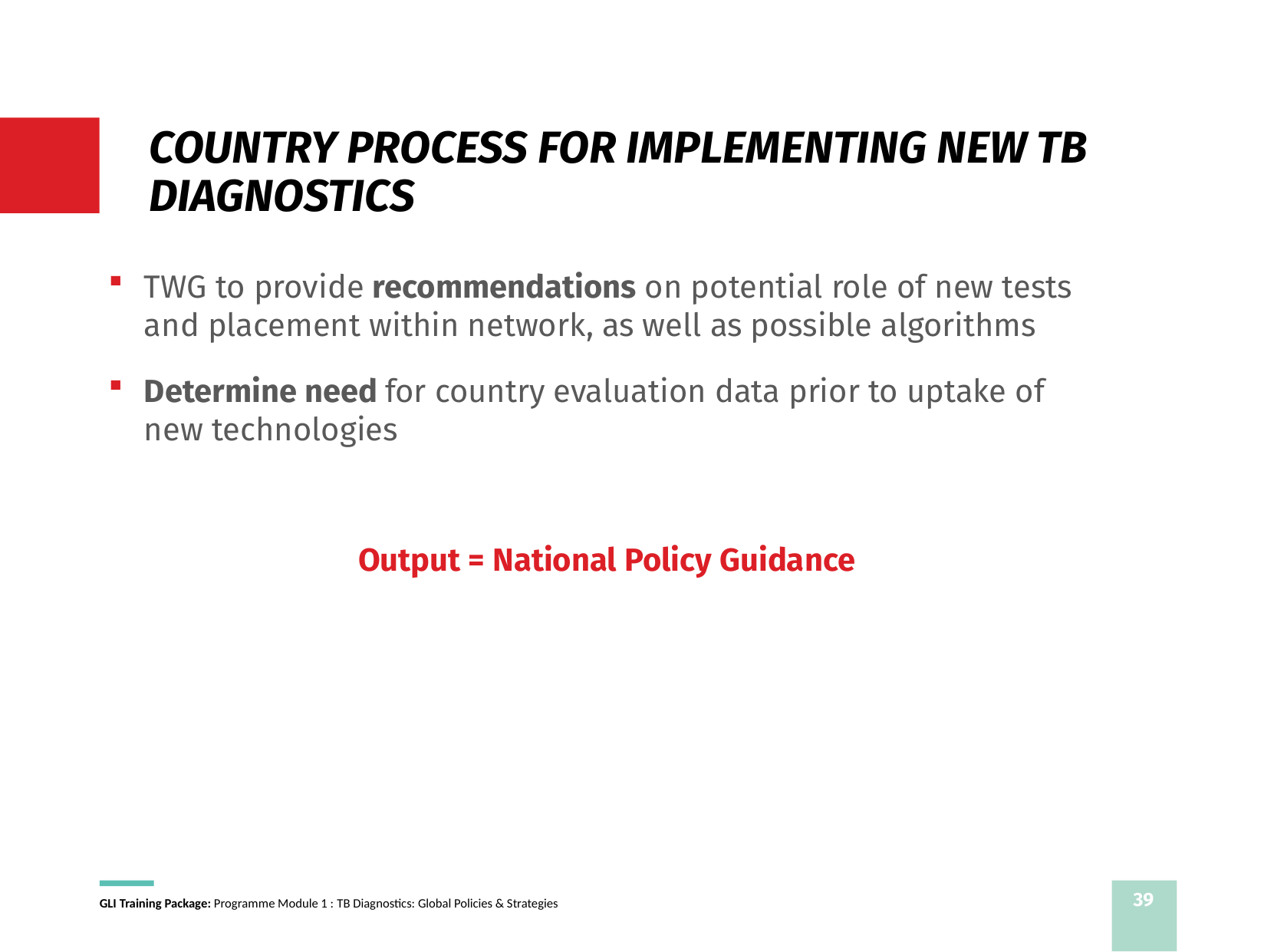

# COUNTRY PROCESS FOR IMPLEMENTING NEW TB DIAGNOSTICS
TWG to provide recommendations on potential role of new tests and placement within network, as well as possible algorithms
Determine need for country evaluation data prior to uptake of new technologies

Output = National Policy Guidance